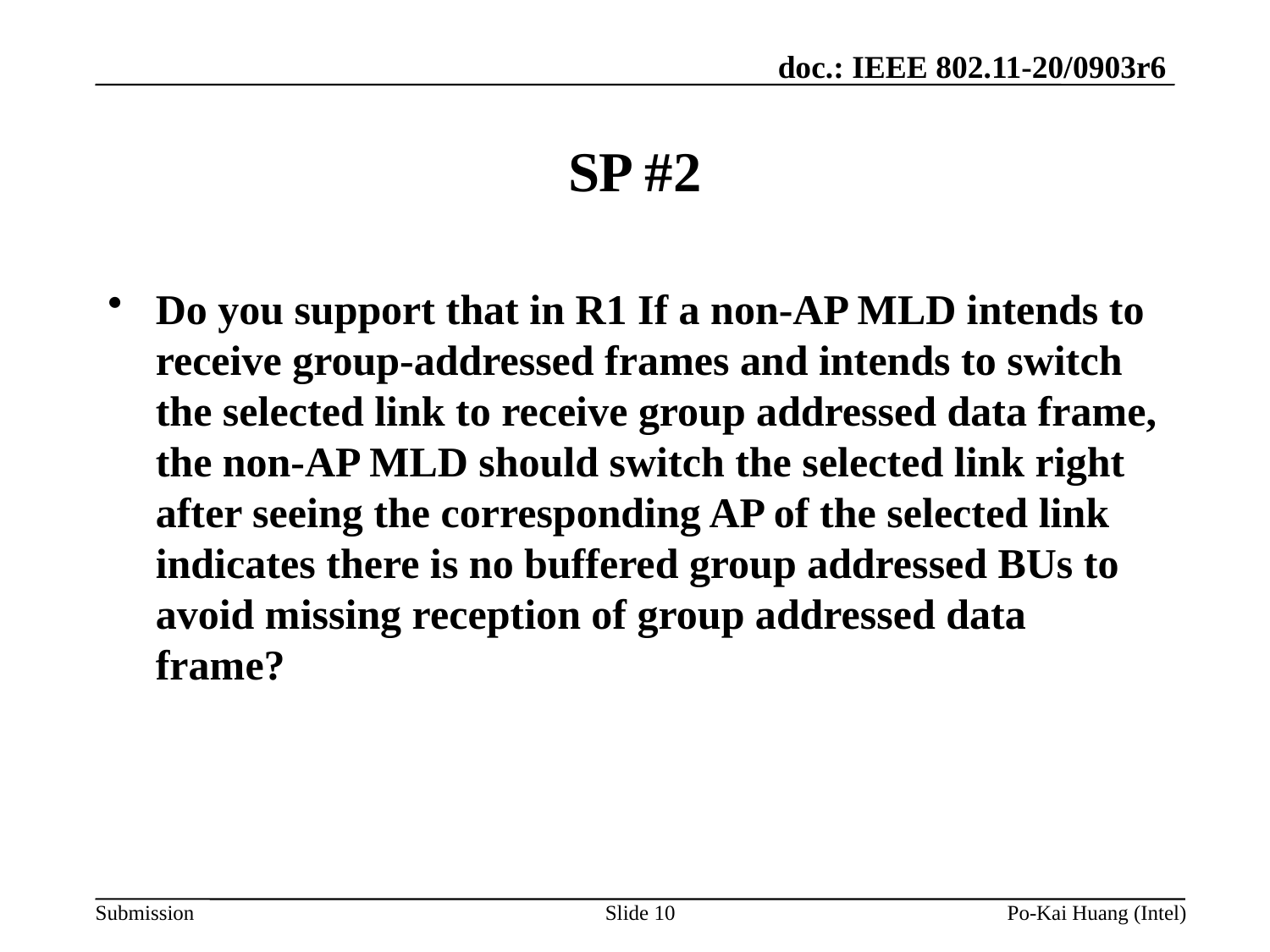

# SP #2
Do you support that in R1 If a non-AP MLD intends to receive group-addressed frames and intends to switch the selected link to receive group addressed data frame, the non-AP MLD should switch the selected link right after seeing the corresponding AP of the selected link indicates there is no buffered group addressed BUs to avoid missing reception of group addressed data frame?

Slide 10
Po-Kai Huang (Intel)